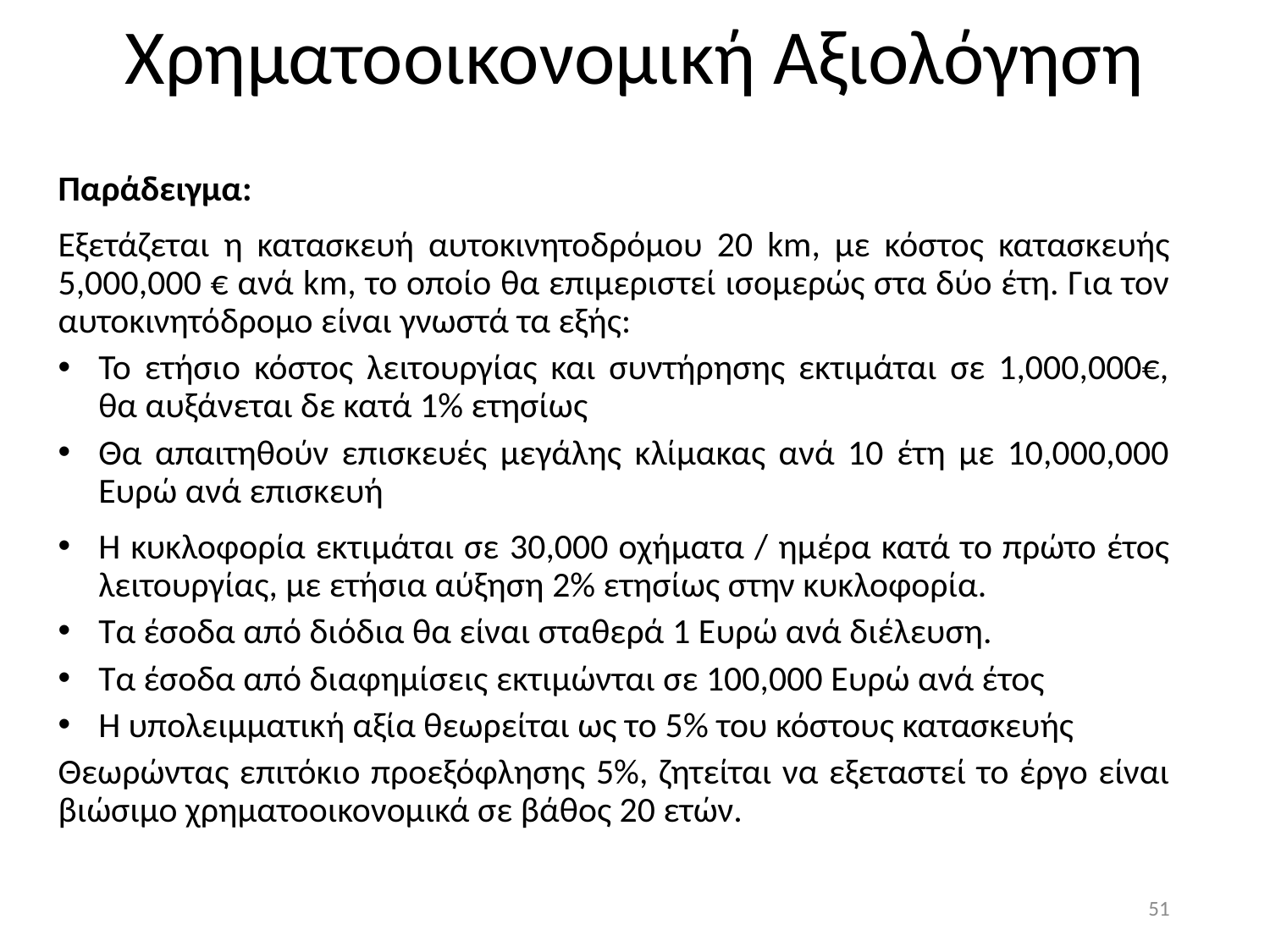

# Χρηματοοικονομική Αξιολόγηση
Παράδειγμα:
Εξετάζεται η κατασκευή αυτοκινητοδρόμου 20 km, με κόστος κατασκευής 5,000,000 € ανά km, το οποίο θα επιμεριστεί ισομερώς στα δύο έτη. Για τον αυτοκινητόδρομο είναι γνωστά τα εξής:
Το ετήσιο κόστος λειτουργίας και συντήρησης εκτιμάται σε 1,000,000€, θα αυξάνεται δε κατά 1% ετησίως
Θα απαιτηθούν επισκευές μεγάλης κλίμακας ανά 10 έτη με 10,000,000 Ευρώ ανά επισκευή
Η κυκλοφορία εκτιμάται σε 30,000 οχήματα / ημέρα κατά το πρώτο έτος λειτουργίας, με ετήσια αύξηση 2% ετησίως στην κυκλοφορία.
Τα έσοδα από διόδια θα είναι σταθερά 1 Ευρώ ανά διέλευση.
Τα έσοδα από διαφημίσεις εκτιμώνται σε 100,000 Ευρώ ανά έτος
Η υπολειμματική αξία θεωρείται ως το 5% του κόστους κατασκευής
Θεωρώντας επιτόκιο προεξόφλησης 5%, ζητείται να εξεταστεί το έργο είναι βιώσιμο χρηματοοικονομικά σε βάθος 20 ετών.

51